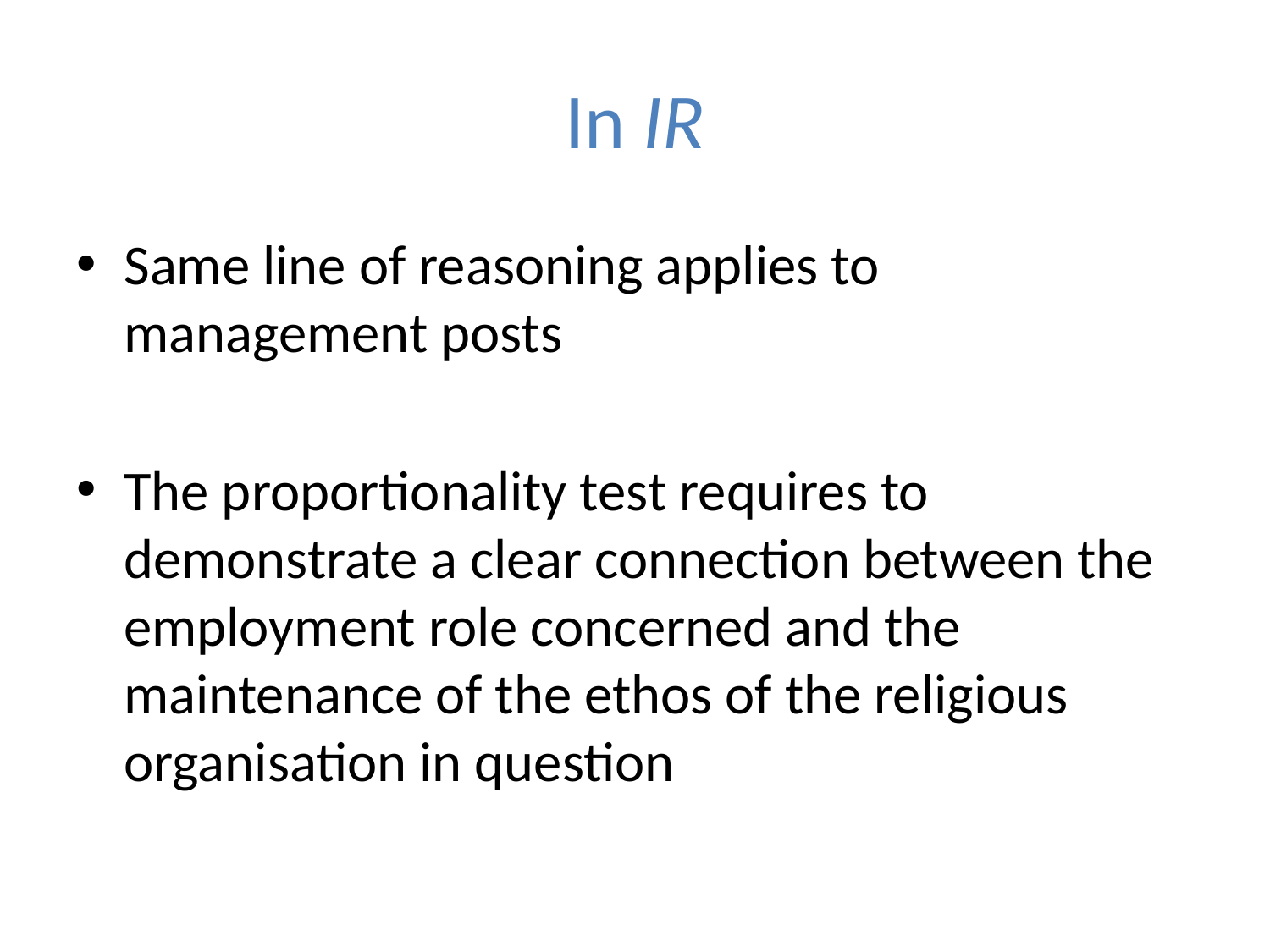

# In IR
Same line of reasoning applies to management posts

The proportionality test requires to demonstrate a clear connection between the employment role concerned and the maintenance of the ethos of the religious organisation in question